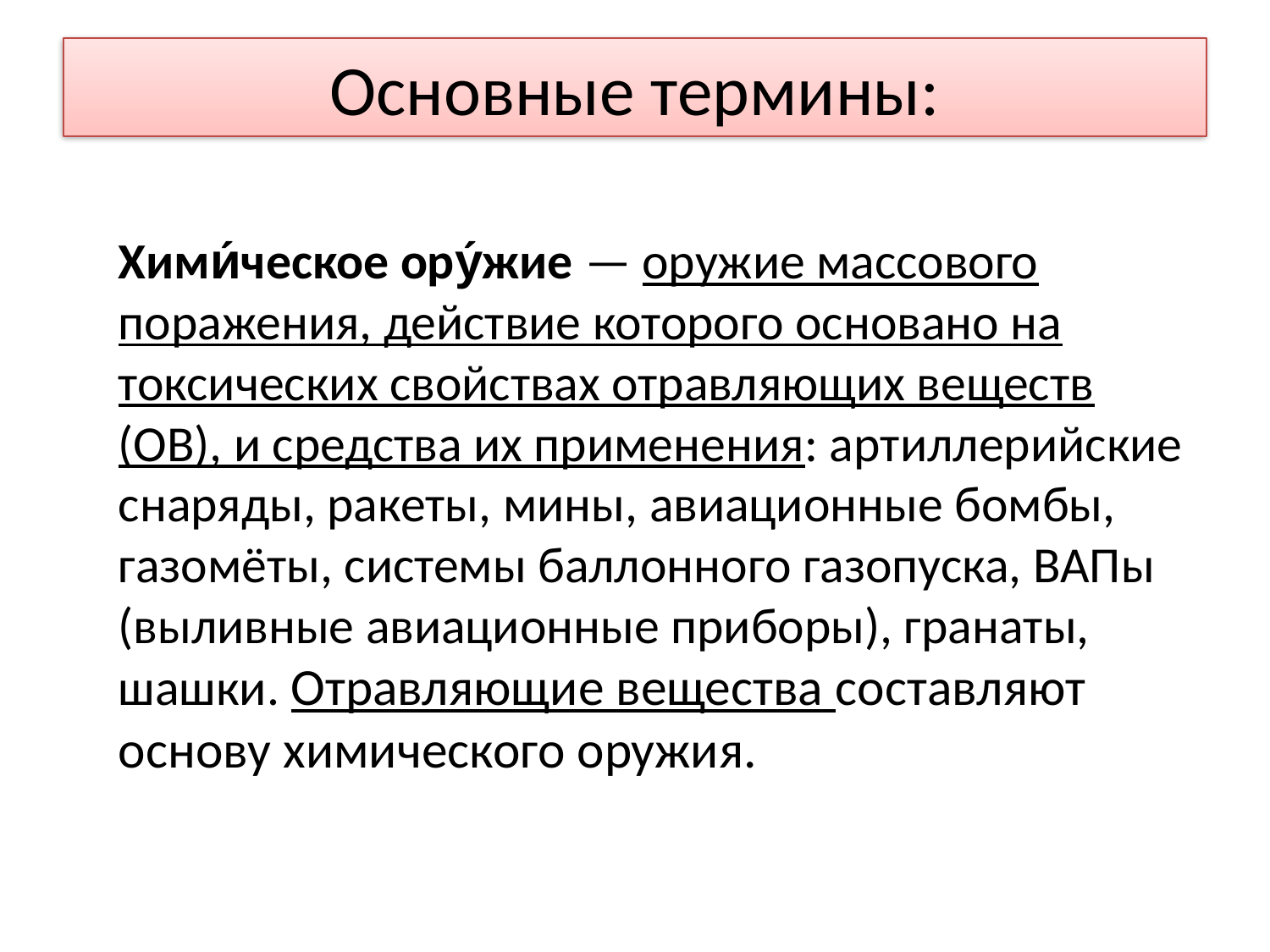

# Основные термины:
	Хими́ческое ору́жие — оружие массового поражения, действие которого основано на токсических свойствах отравляющих веществ (ОВ), и средства их применения: артиллерийские снаряды, ракеты, мины, авиационные бомбы, газомёты, системы баллонного газопуска, ВАПы (выливные авиационные приборы), гранаты, шашки. Отравляющие вещества составляют основу химического оружия.